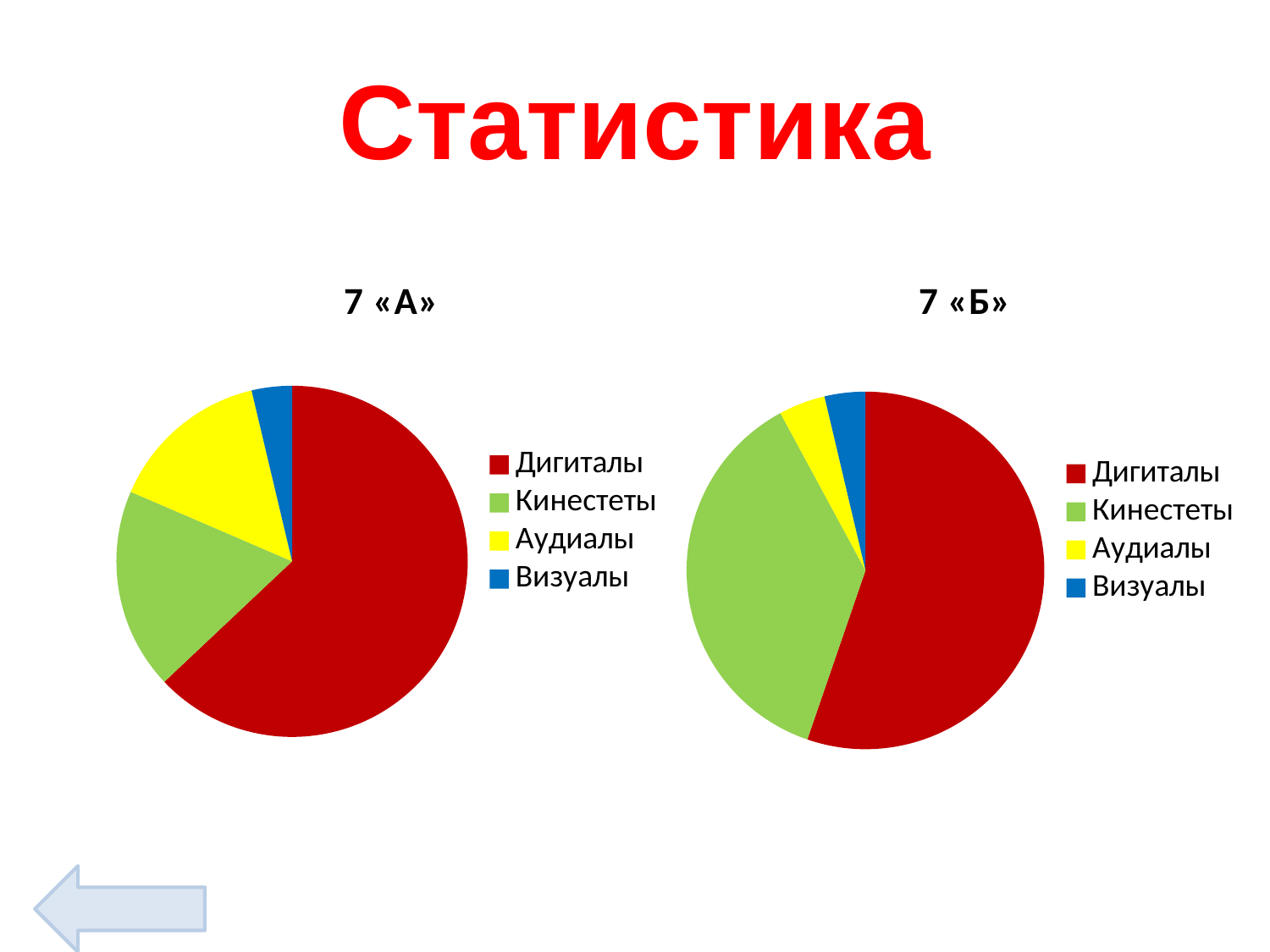

# Статистика

### Chart: 7 «А»

| Category | Продажи |
|---|---|
| Дигиталы | 17.0 |
| Кинестеты | 5.0 |
| Аудиалы | 4.0 |
| Визуалы | 1.0 |

### Chart: 7 «Б»

| Category | Столбец1 |
|---|---|
| Дигиталы | 15.0 |
| Кинестеты | 10.0 |
| Аудиалы | 1.14 |
| Визуалы | 1.0 |